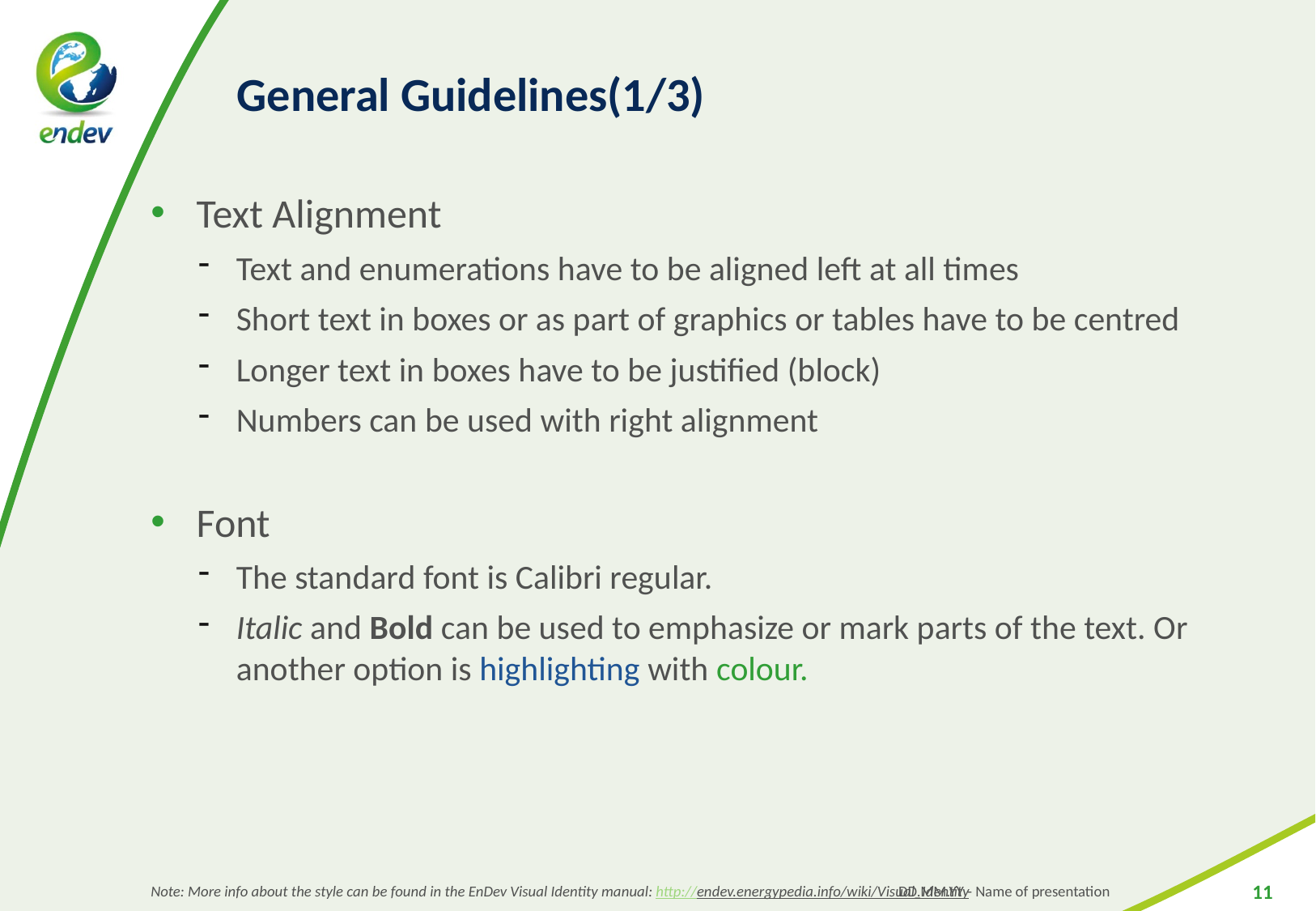

# General Guidelines(1/3)
Text Alignment
Text and enumerations have to be aligned left at all times
Short text in boxes or as part of graphics or tables have to be centred
Longer text in boxes have to be justified (block)
Numbers can be used with right alignment

Font
The standard font is Calibri regular.
Italic and Bold can be used to emphasize or mark parts of the text. Or another option is highlighting with colour.

DD.MM.YY - Name of presentation
Note: More info about the style can be found in the EnDev Visual Identity manual: http://endev.energypedia.info/wiki/Visual_Identity
11